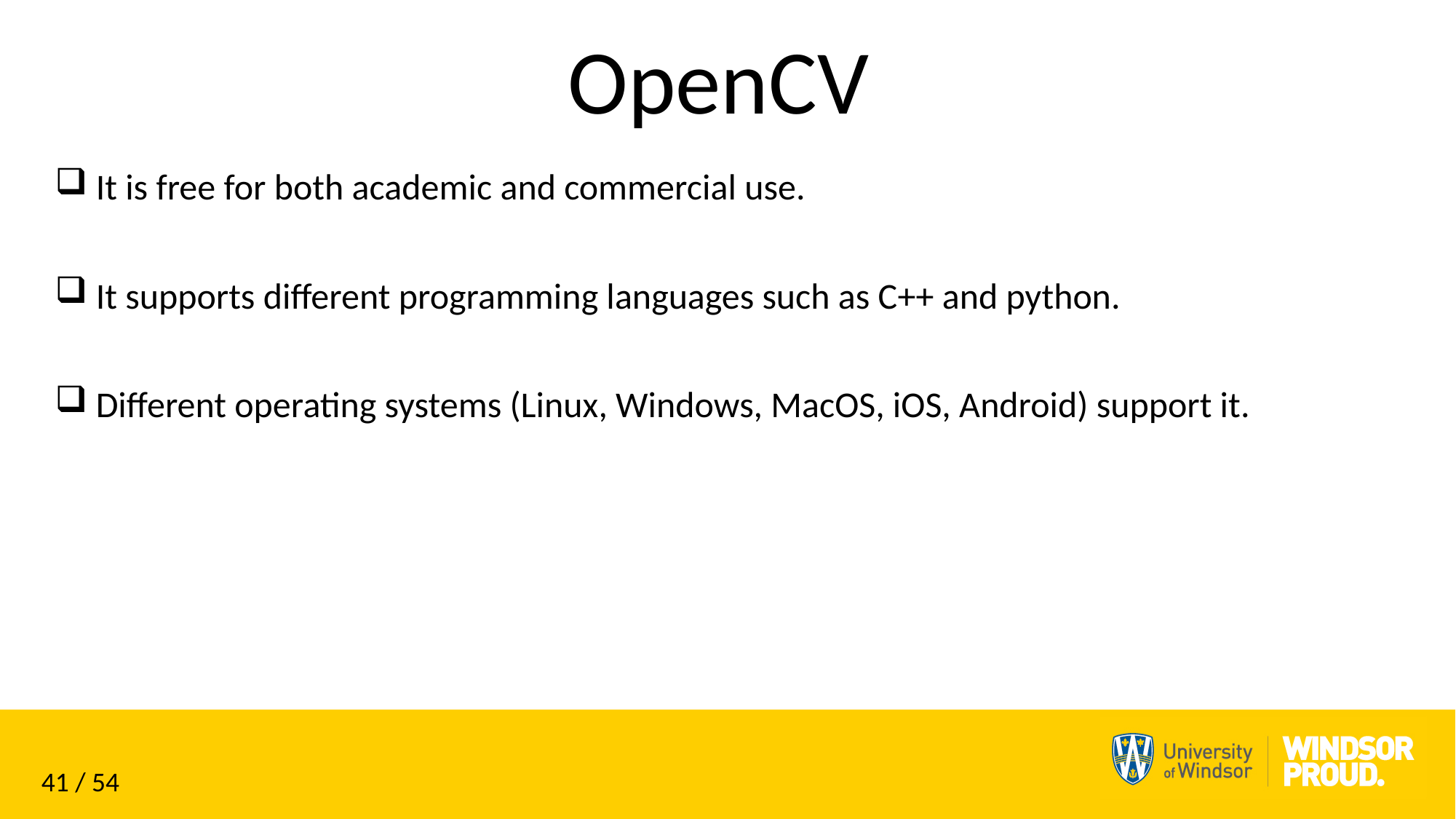

# OpenCV
It is free for both academic and commercial use.

It supports different programming languages such as C++ and python.

Different operating systems (Linux, Windows, MacOS, iOS, Android) support it.

41